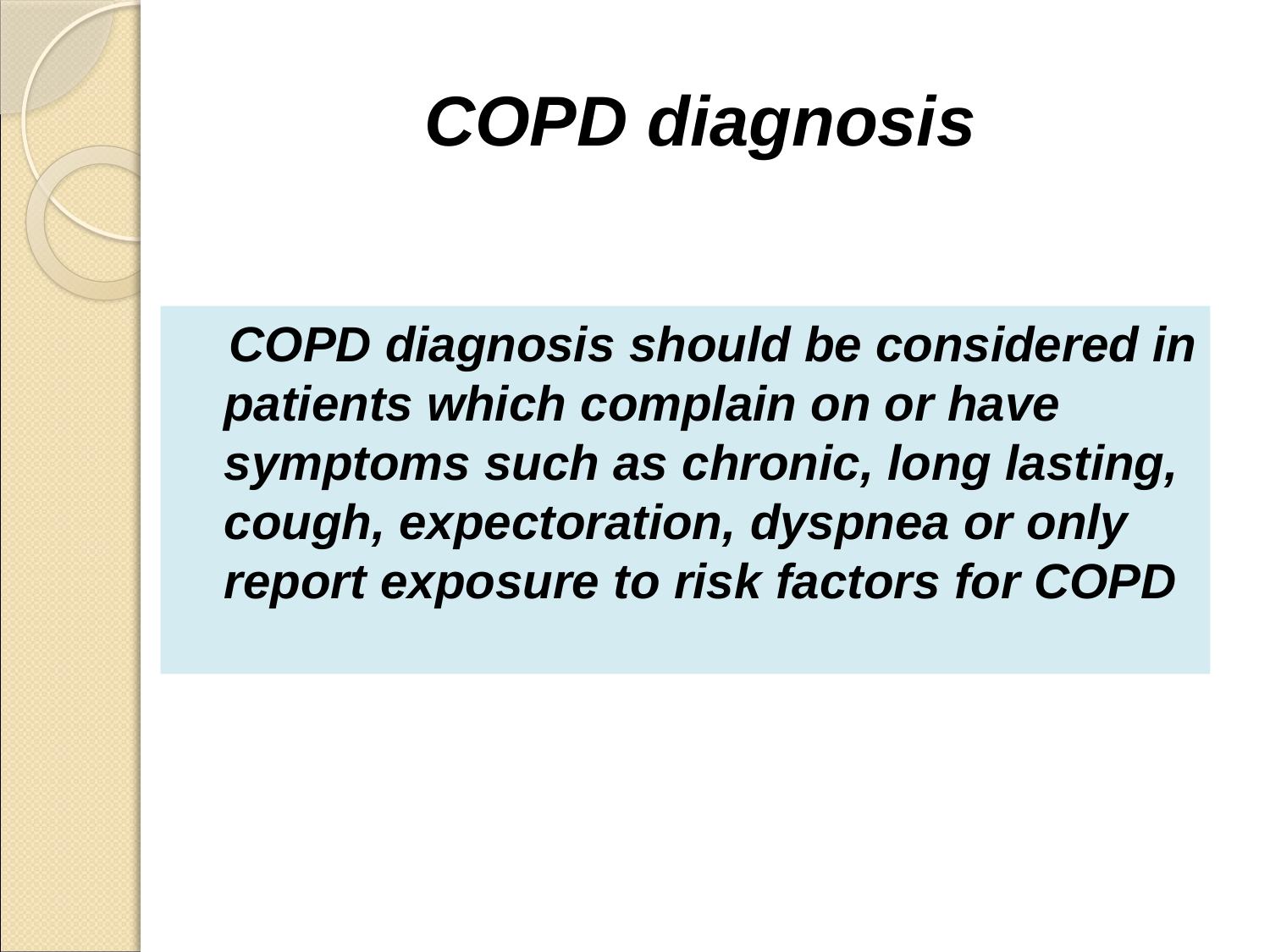

# COPD diagnosis
   COPD diagnosis should be considered in patients which complain on or have symptoms such as chronic, long lasting, cough, expectoration, dyspnea or only report exposure to risk factors for COPD